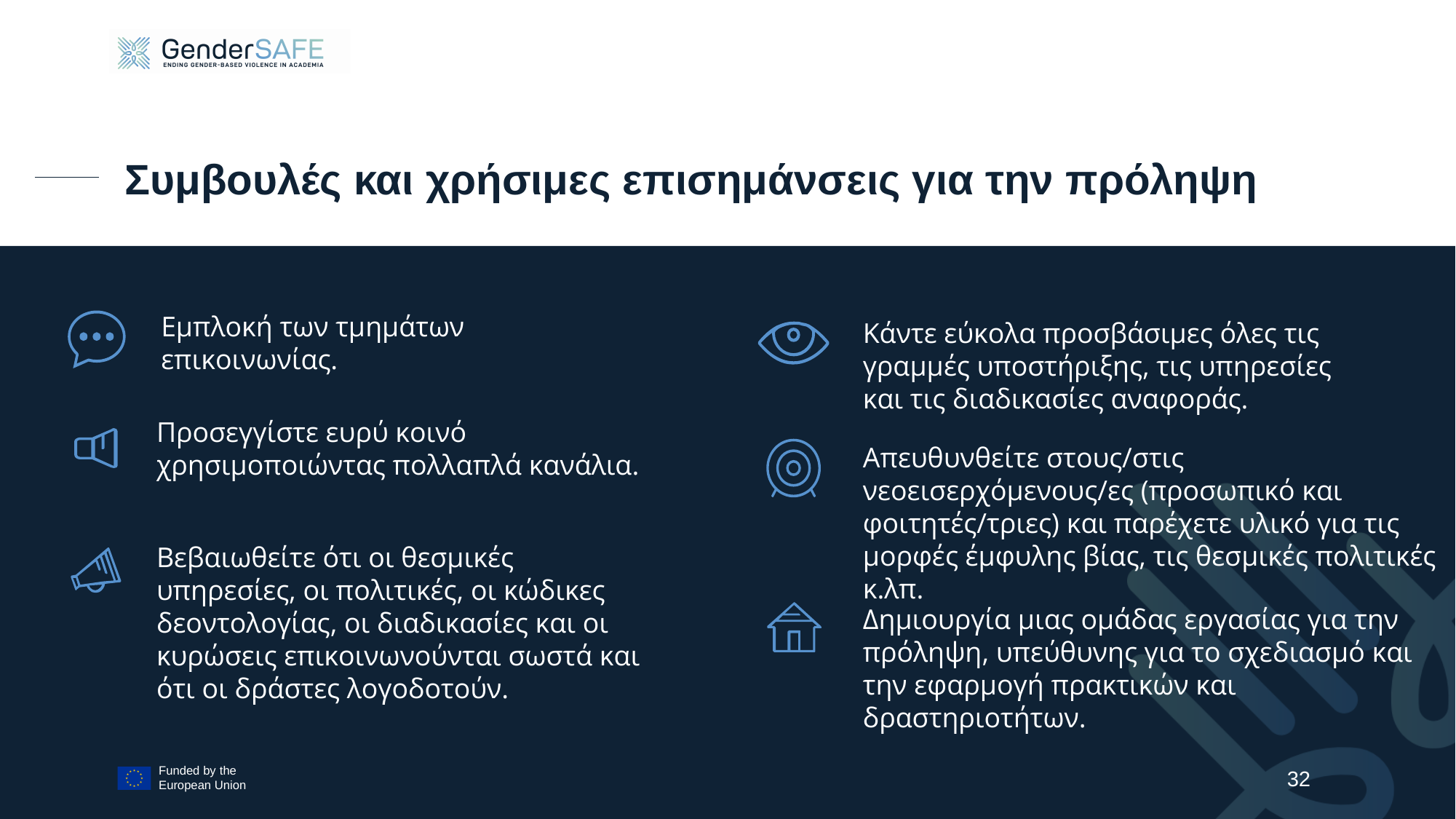

# Συμβουλές και χρήσιμες επισημάνσεις για την πρόληψη

Εμπλοκή των τμημάτων επικοινωνίας.

Κάντε εύκολα προσβάσιμες όλες τις γραμμές υποστήριξης, τις υπηρεσίες και τις διαδικασίες αναφοράς.

Προσεγγίστε ευρύ κοινό χρησιμοποιώντας πολλαπλά κανάλια.

Απευθυνθείτε στους/στις νεοεισερχόμενους/ες (προσωπικό και φοιτητές/τριες) και παρέχετε υλικό για τις μορφές έμφυλης βίας, τις θεσμικές πολιτικές κ.λπ.

Βεβαιωθείτε ότι οι θεσμικές υπηρεσίες, οι πολιτικές, οι κώδικες δεοντολογίας, οι διαδικασίες και οι κυρώσεις επικοινωνούνται σωστά και ότι οι δράστες λογοδοτούν.

Δημιουργία μιας ομάδας εργασίας για την πρόληψη, υπεύθυνης για το σχεδιασμό και την εφαρμογή πρακτικών και δραστηριοτήτων.